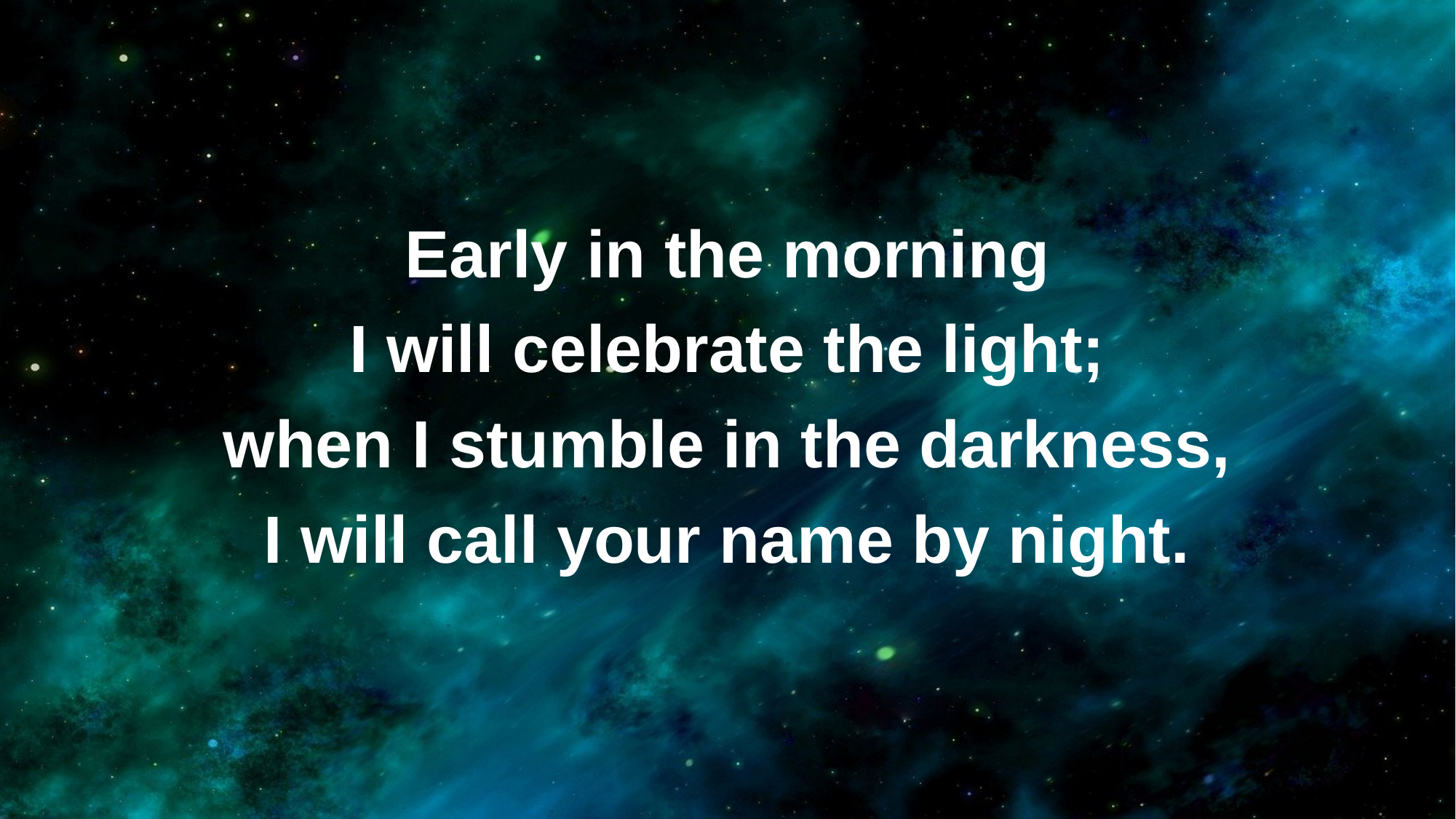

Early in the morning
I will celebrate the light;
when I stumble in the darkness,
I will call your name by night.